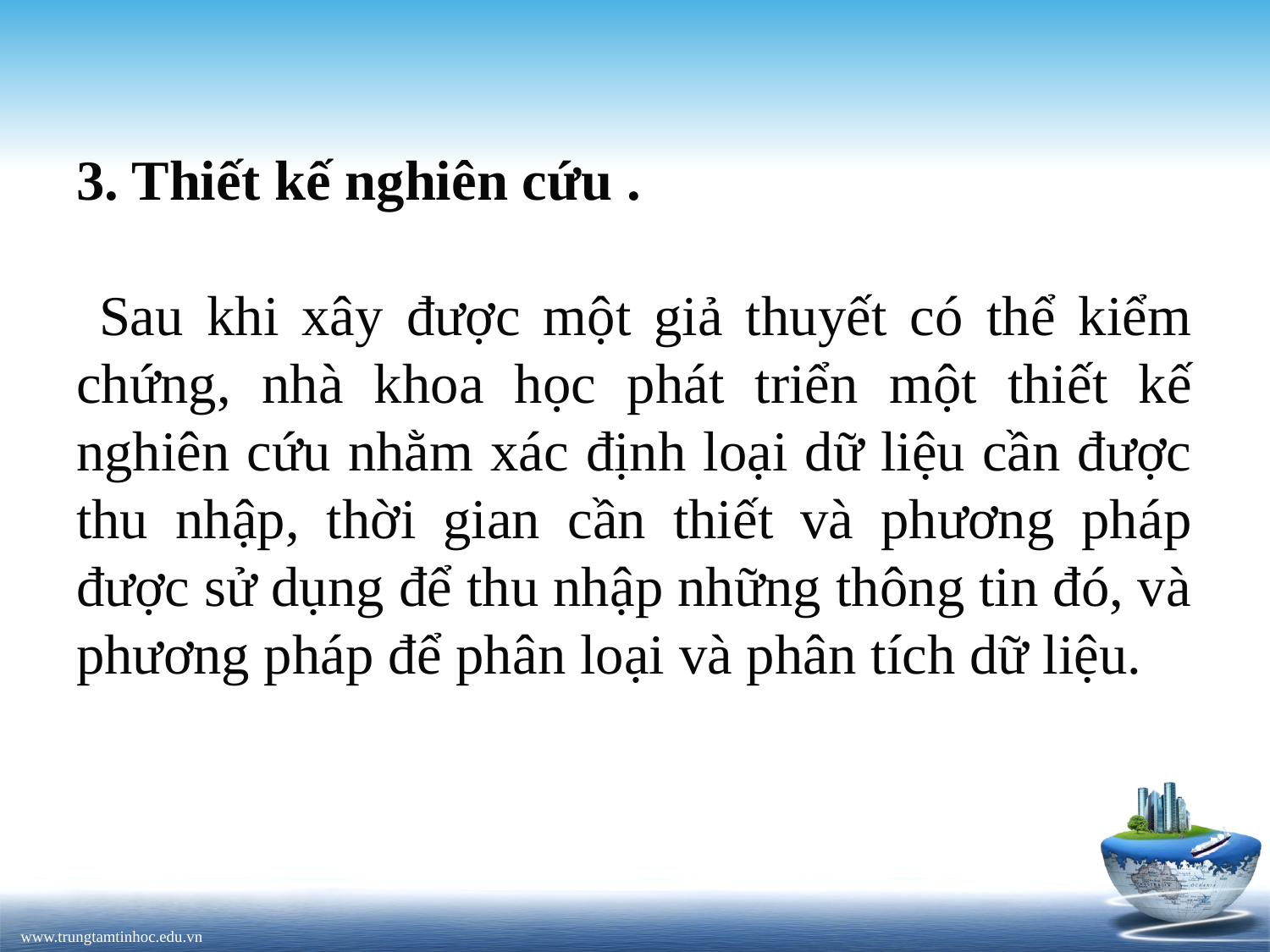

3. Thiết kế nghiên cứu .

 Sau khi xây được một giả thuyết có thể kiểm chứng, nhà khoa học phát triển một thiết kế nghiên cứu nhằm xác định loại dữ liệu cần được thu nhập, thời gian cần thiết và phương pháp được sử dụng để thu nhập những thông tin đó, và phương pháp để phân loại và phân tích dữ liệu.